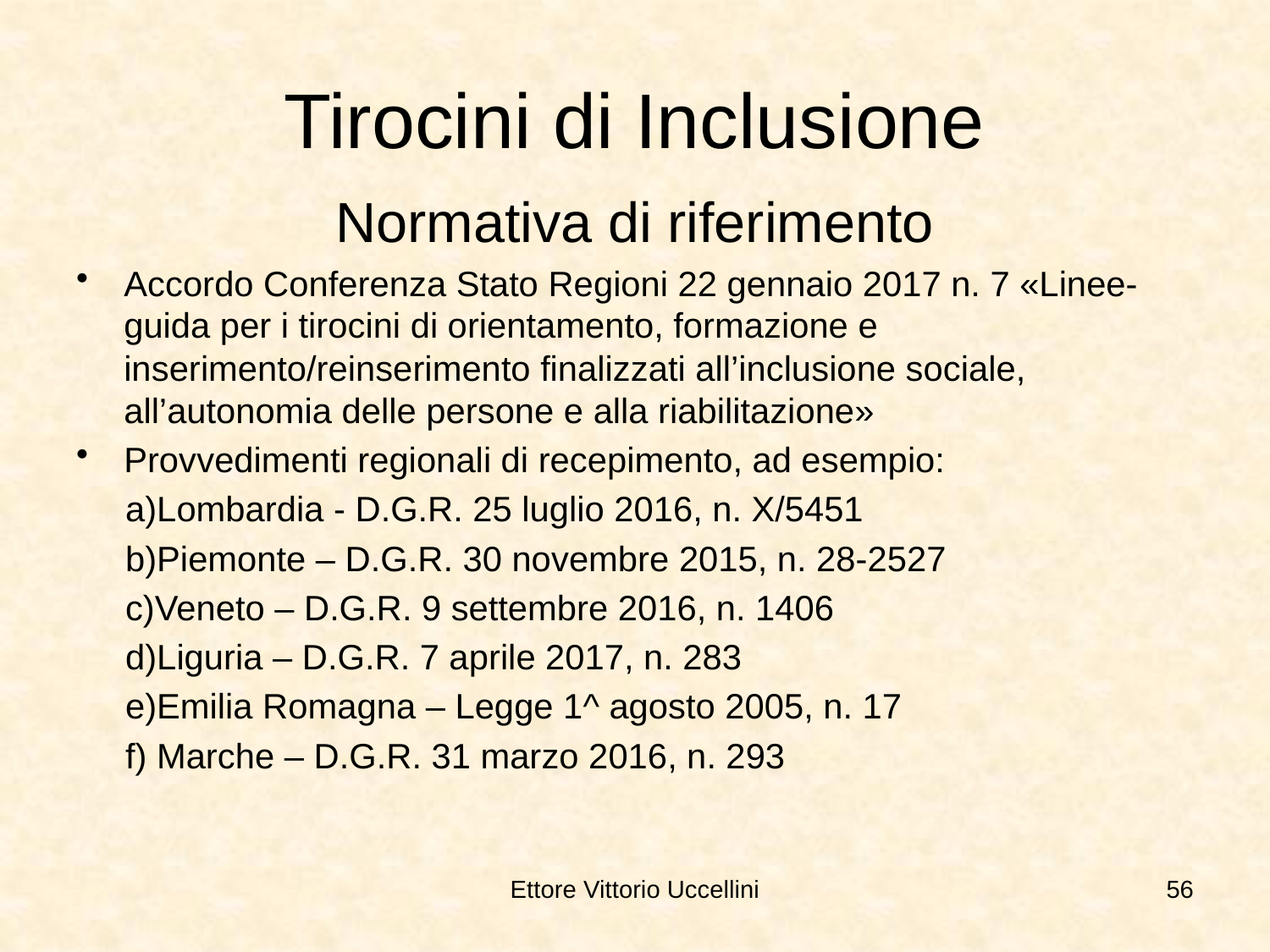

# Tirocini di Inclusione
Normativa di riferimento
Accordo Conferenza Stato Regioni 22 gennaio 2017 n. 7 «Linee-guida per i tirocini di orientamento, formazione e inserimento/reinserimento finalizzati all’inclusione sociale, all’autonomia delle persone e alla riabilitazione»
Provvedimenti regionali di recepimento, ad esempio:
Lombardia - D.G.R. 25 luglio 2016, n. X/5451
Piemonte – D.G.R. 30 novembre 2015, n. 28-2527
Veneto – D.G.R. 9 settembre 2016, n. 1406
Liguria – D.G.R. 7 aprile 2017, n. 283
Emilia Romagna – Legge 1^ agosto 2005, n. 17
 Marche – D.G.R. 31 marzo 2016, n. 293
Ettore Vittorio Uccellini
56